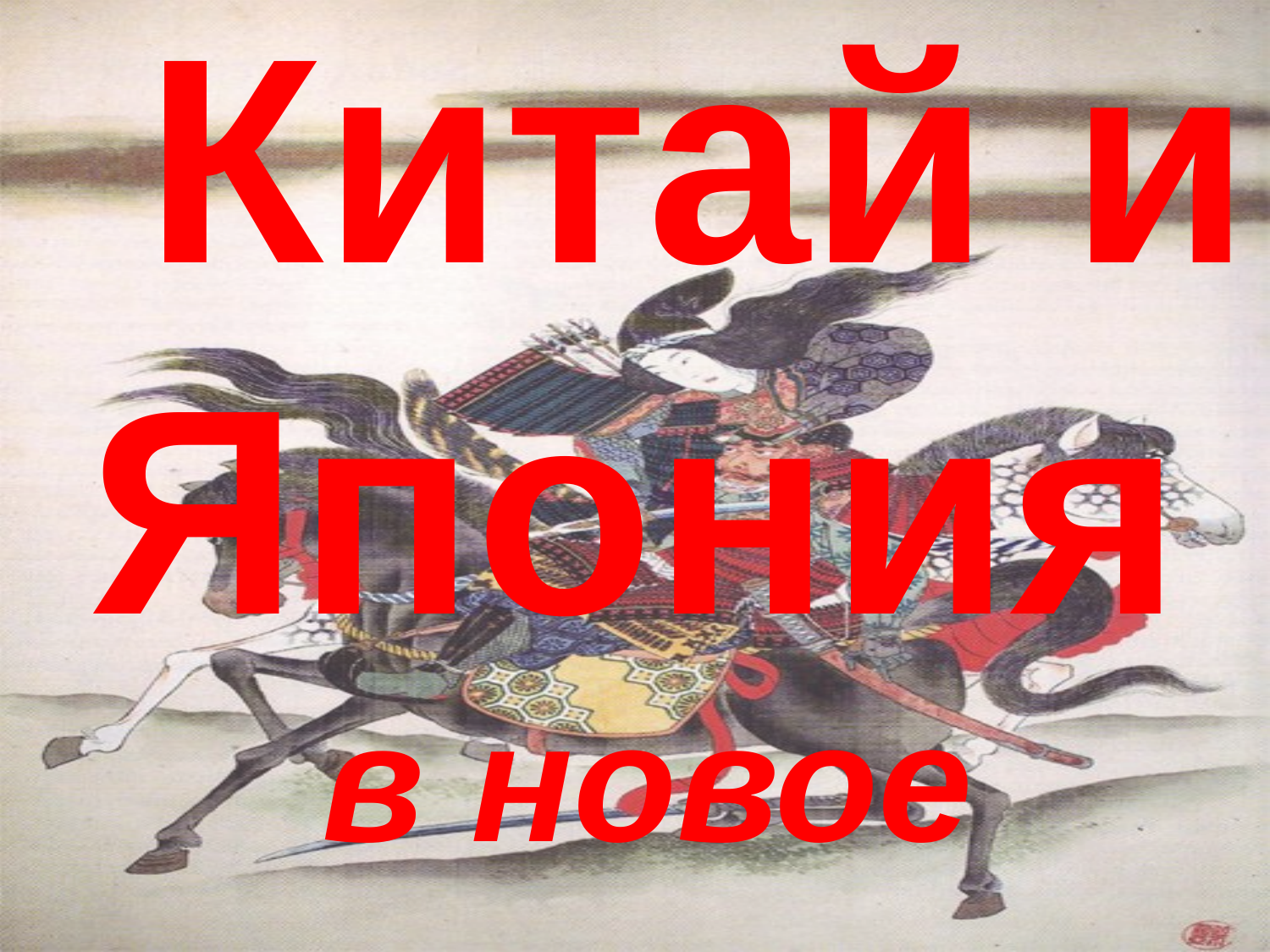

# Китай и Япония
в новое время